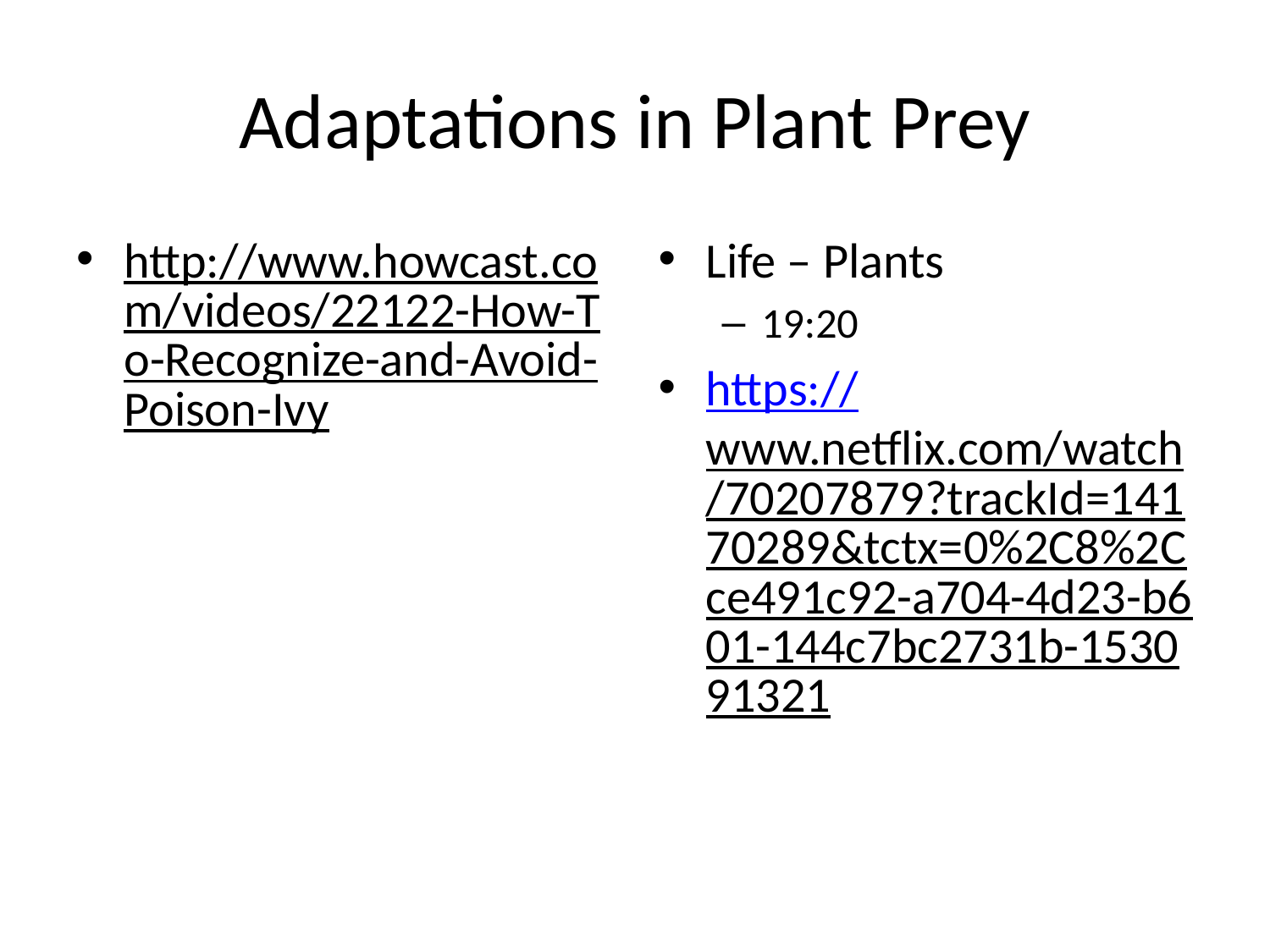

# Adaptations in Plant Prey
http://www.howcast.com/videos/22122-How-To-Recognize-and-Avoid-Poison-Ivy

Life – Plants
19:20
https://www.netflix.com/watch/70207879?trackId=14170289&tctx=0%2C8%2Cce491c92-a704-4d23-b601-144c7bc2731b-153091321